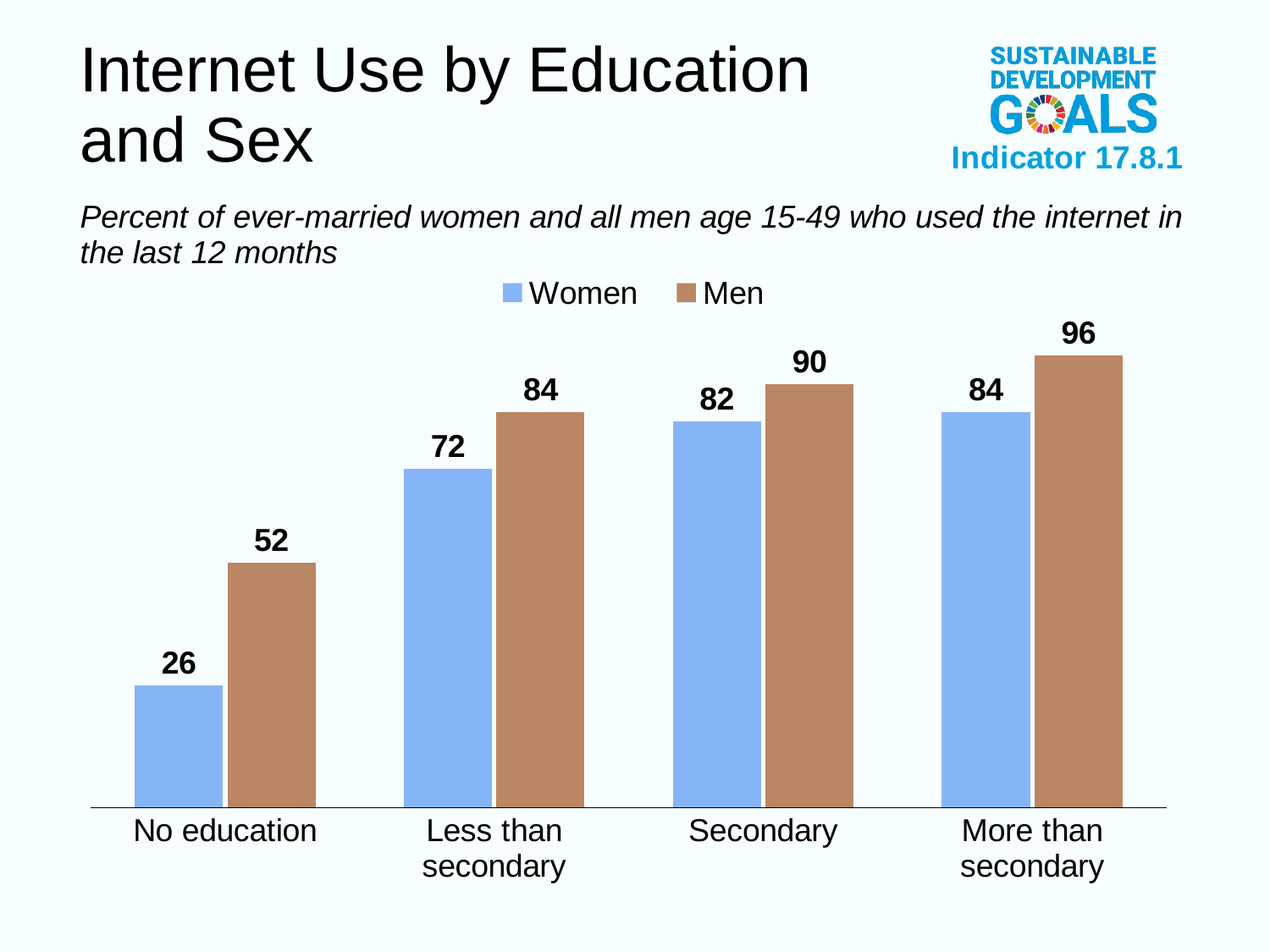

### Chart

| Category | Women | Men |
|---|---|---|
| No education | 26.0 | 52.0 |
| Less than secondary | 72.0 | 84.0 |
| Secondary | 82.0 | 90.0 |
| More than secondary | 84.0 | 96.0 |